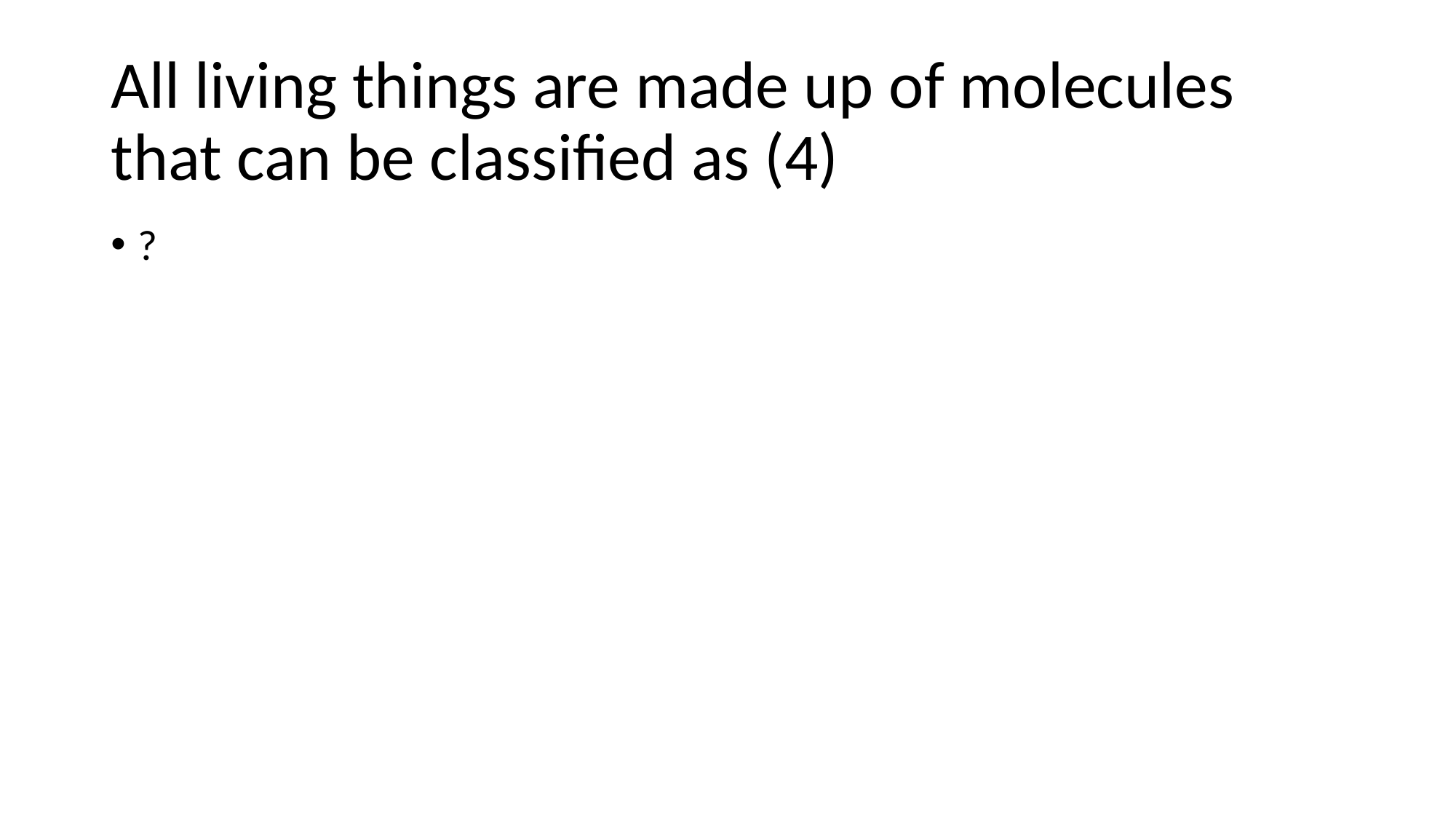

# All living things are made up of molecules that can be classified as (4)
?